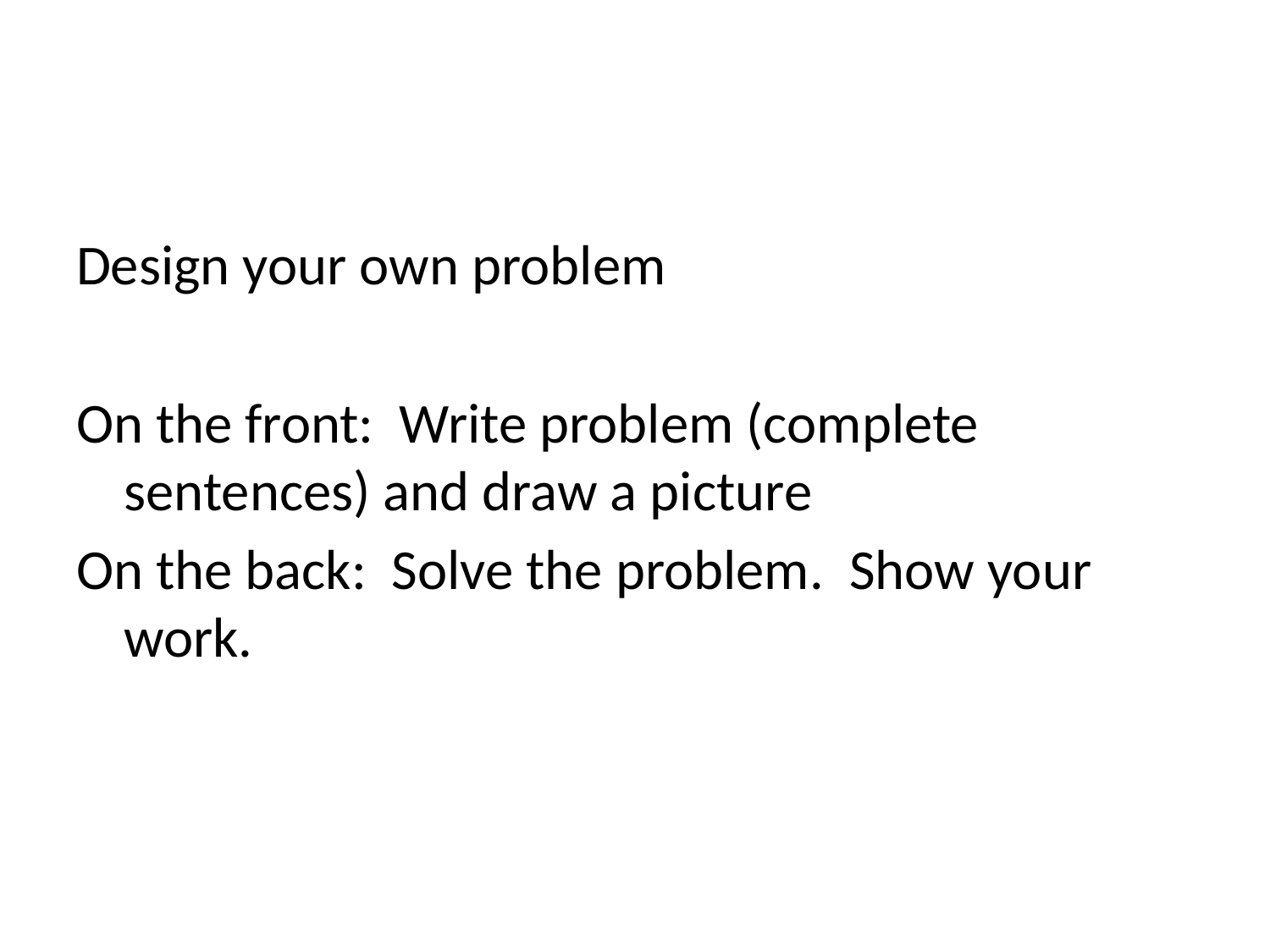

#
Design your own problem

On the front:  Write problem (complete sentences) and draw a picture
On the back:  Solve the problem.  Show your work.